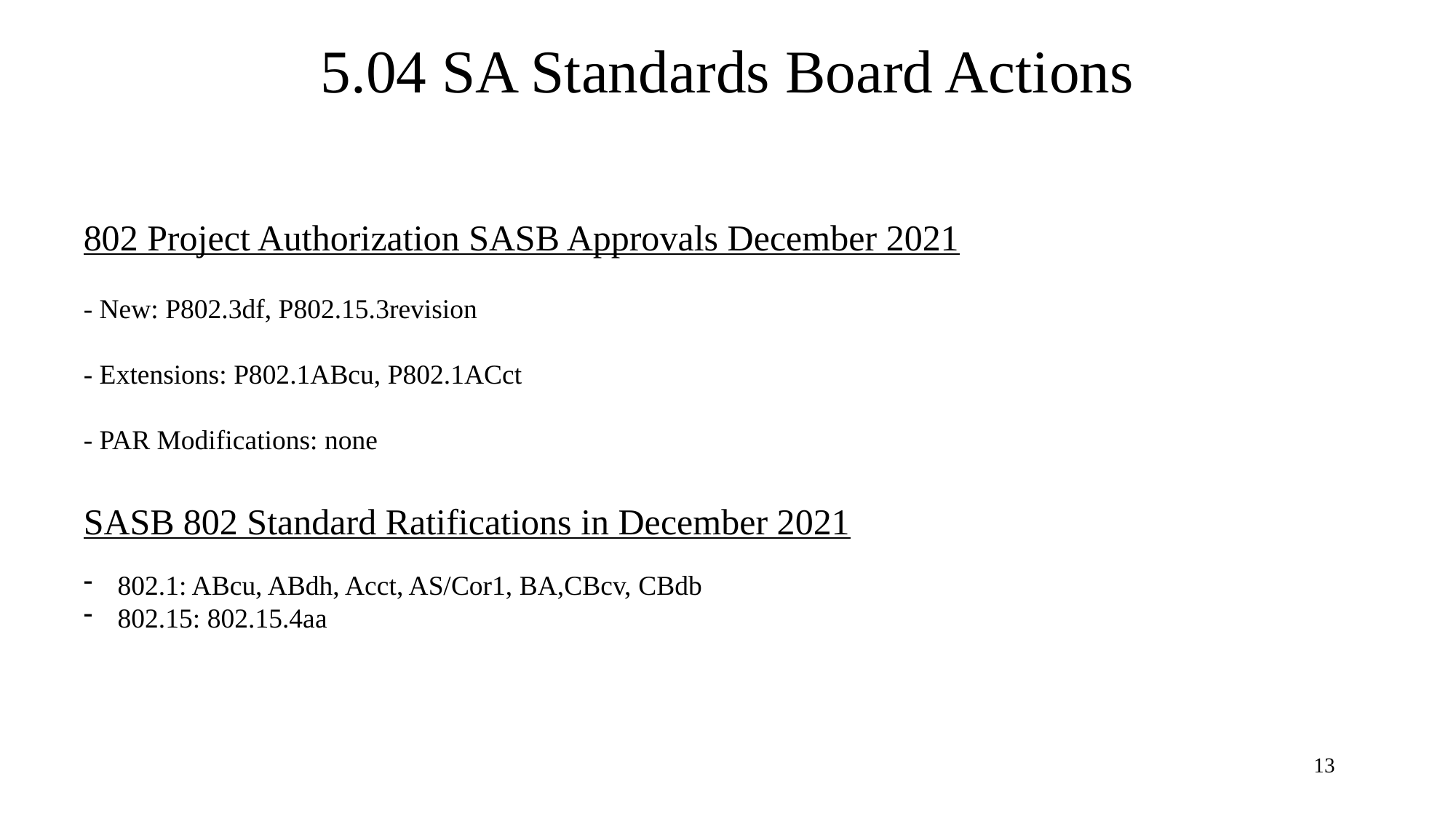

# 5.04 SA Standards Board Actions
802 Project Authorization SASB Approvals December 2021
- New: P802.3df, P802.15.3revision

- Extensions: P802.1ABcu, P802.1ACct

- PAR Modifications: none

SASB 802 Standard Ratifications in December 2021

802.1: ABcu, ABdh, Acct, AS/Cor1, BA,CBcv, CBdb
802.15: 802.15.4aa
13